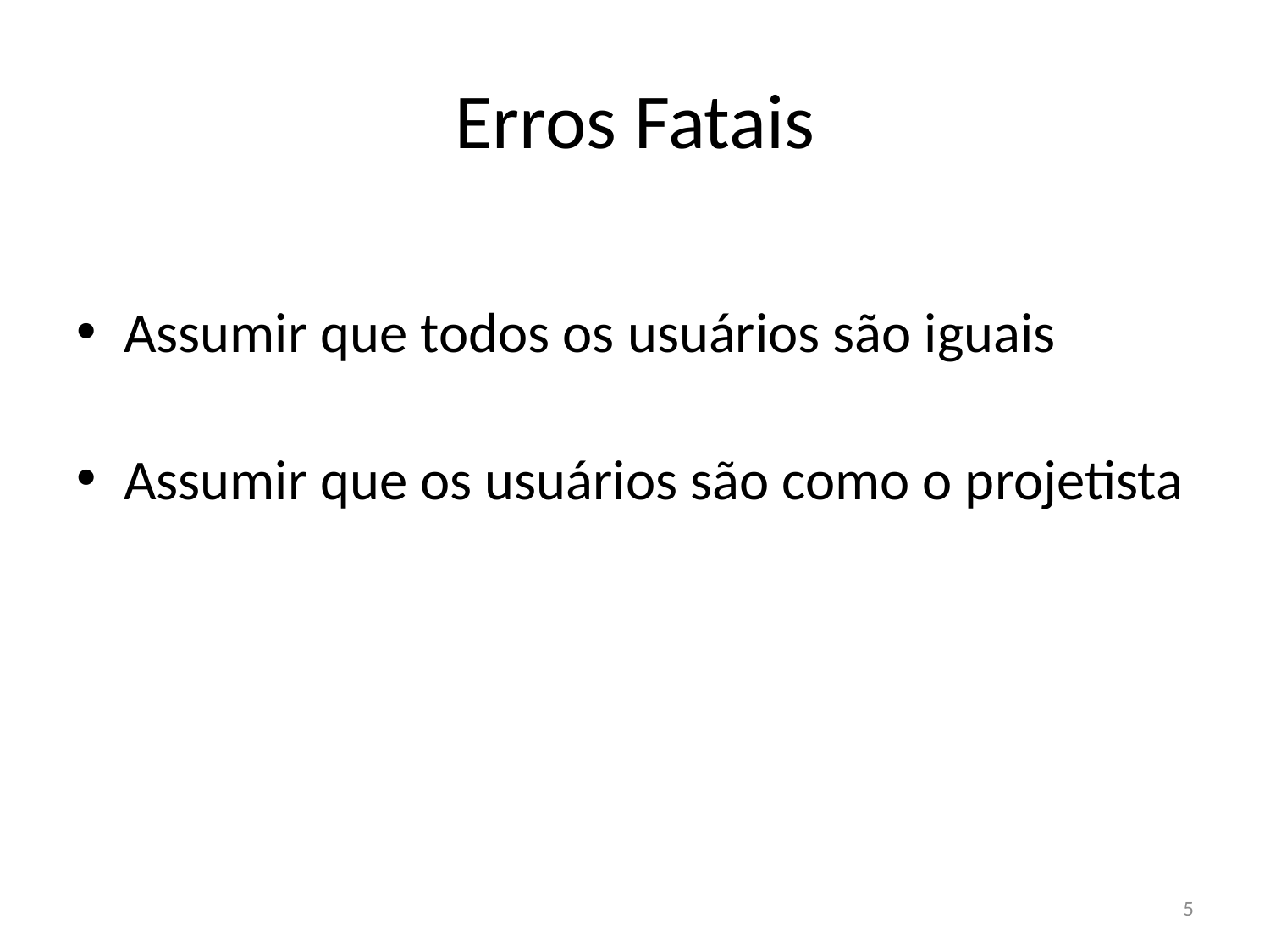

# Erros Fatais
Assumir que todos os usuários são iguais
Assumir que os usuários são como o projetista
5